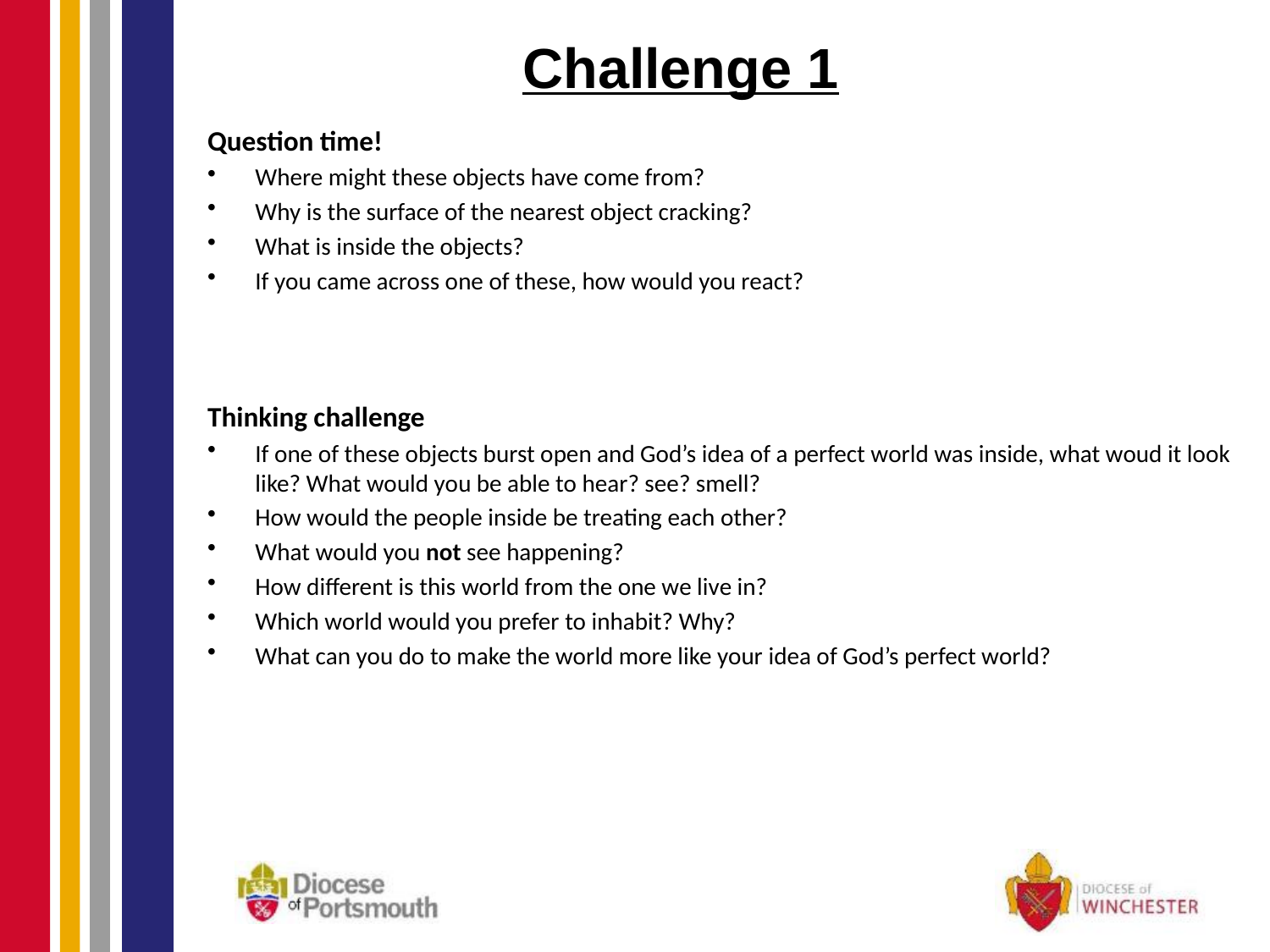

# Challenge 1
Question time!
Where might these objects have come from?
Why is the surface of the nearest object cracking?
What is inside the objects?
If you came across one of these, how would you react?

Thinking challenge
If one of these objects burst open and God’s idea of a perfect world was inside, what woud it look like? What would you be able to hear? see? smell?
How would the people inside be treating each other?
What would you not see happening?
How different is this world from the one we live in?
Which world would you prefer to inhabit? Why?
What can you do to make the world more like your idea of God’s perfect world?